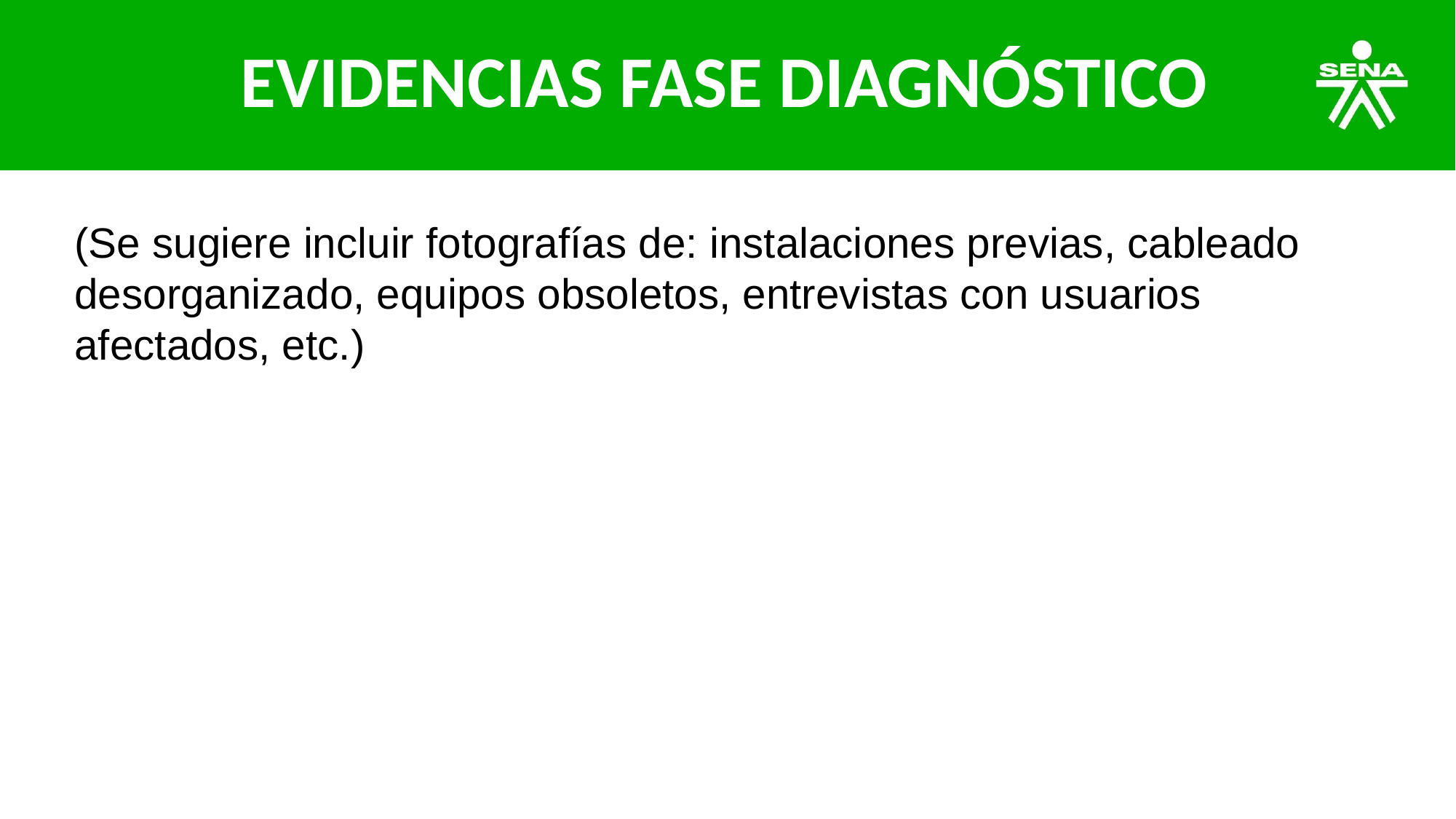

# EVIDENCIAS FASE DIAGNÓSTICO
(Se sugiere incluir fotografías de: instalaciones previas, cableado desorganizado, equipos obsoletos, entrevistas con usuarios afectados, etc.)